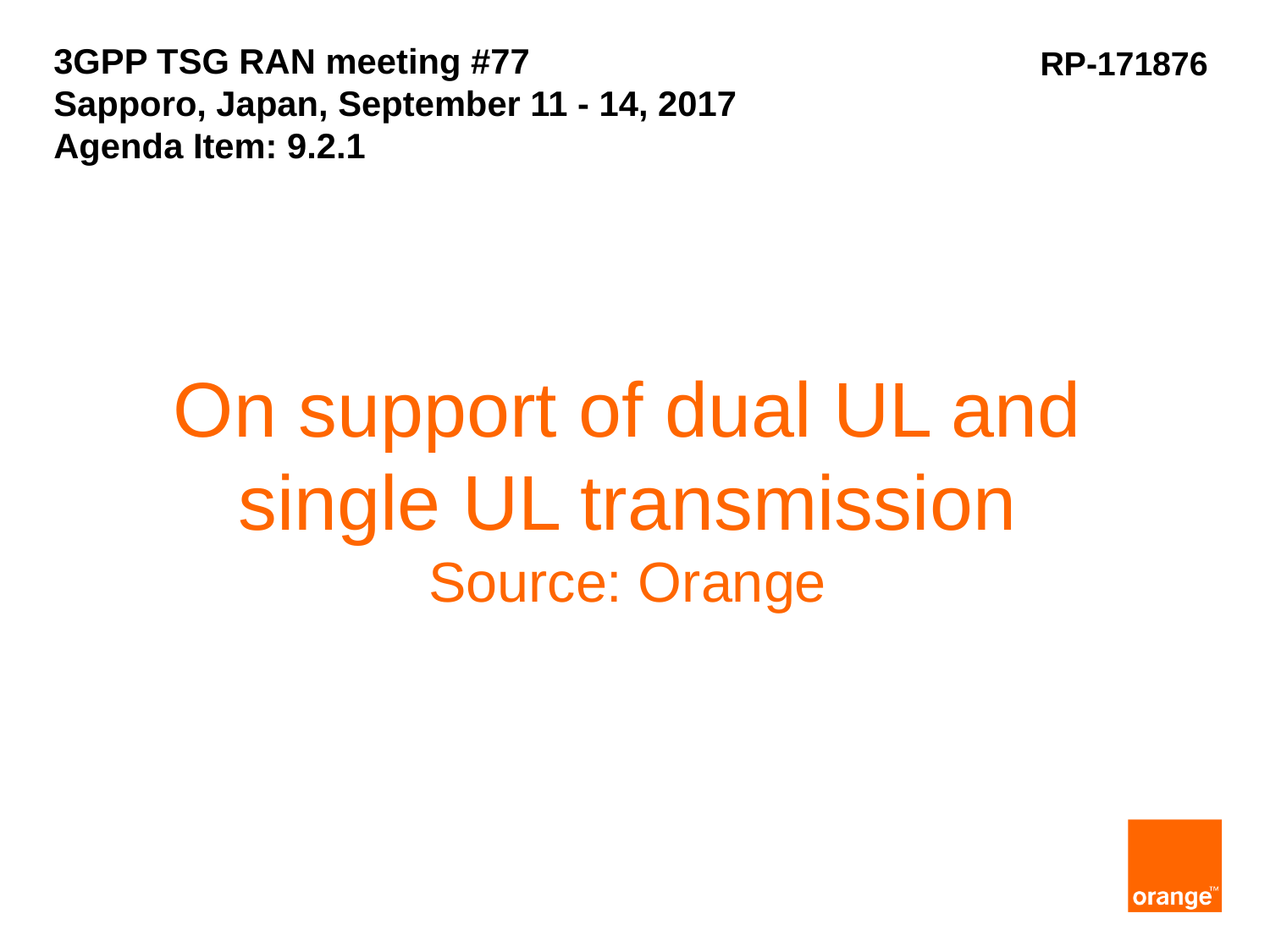

3GPP TSG RAN meeting #77
Sapporo, Japan, September 11 - 14, 2017
Agenda Item: 9.2.1

RP-171876

# On support of dual UL and single UL transmission Source: Orange